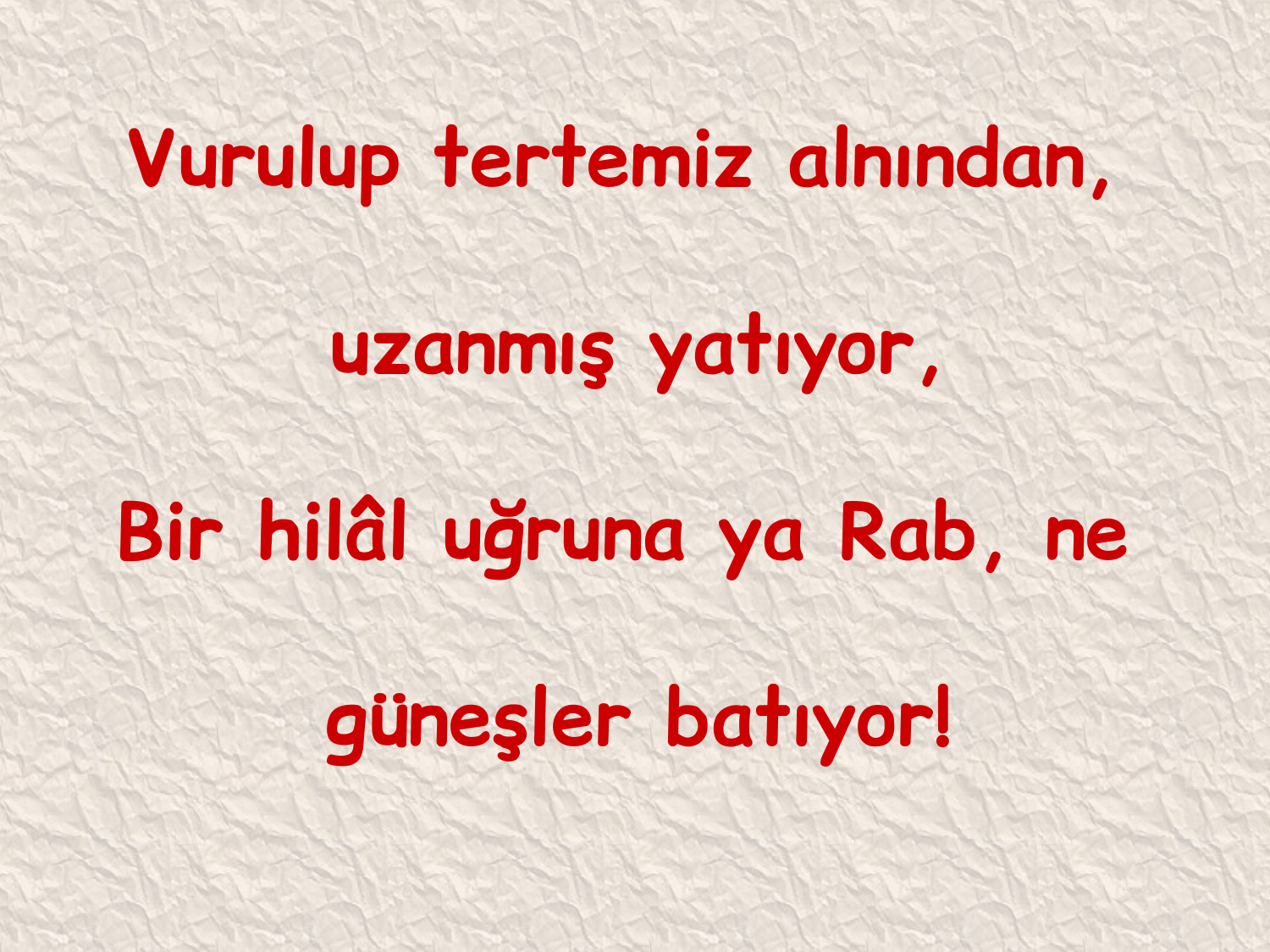

# Vurulup tertemiz alnından, uzanmış yatıyor, Bir hilâl uğruna ya Rab, ne güneşler batıyor!